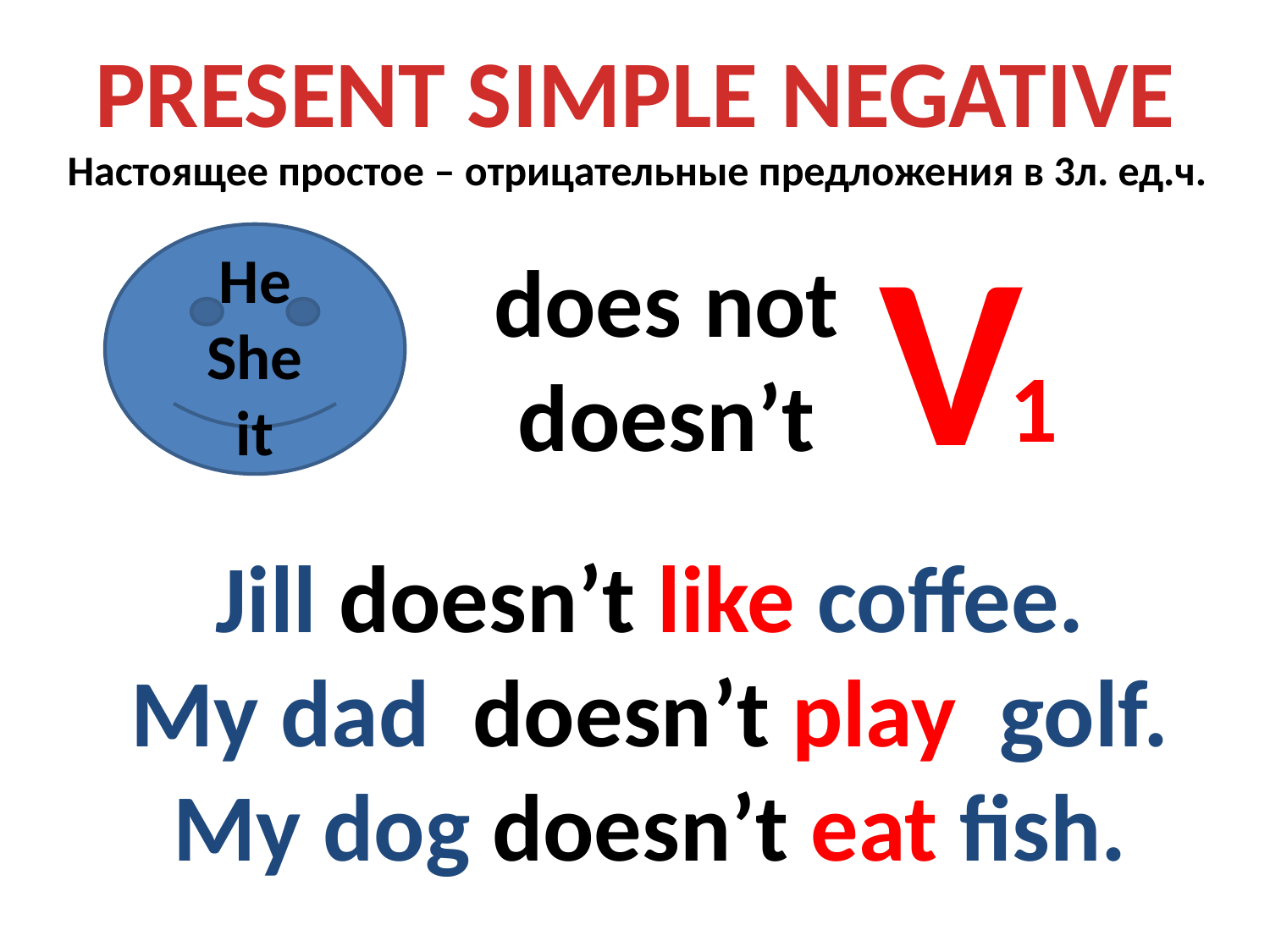

PRESENT SIMPLE NEGATIVE
Настоящее простое – отрицательные предложения в 3л. ед.ч.
               V

He
She
it
does not
doesn’t
1
Jill doesn’t like coffee.
My dad  doesn’t play  golf.
My dog doesn’t eat fish.